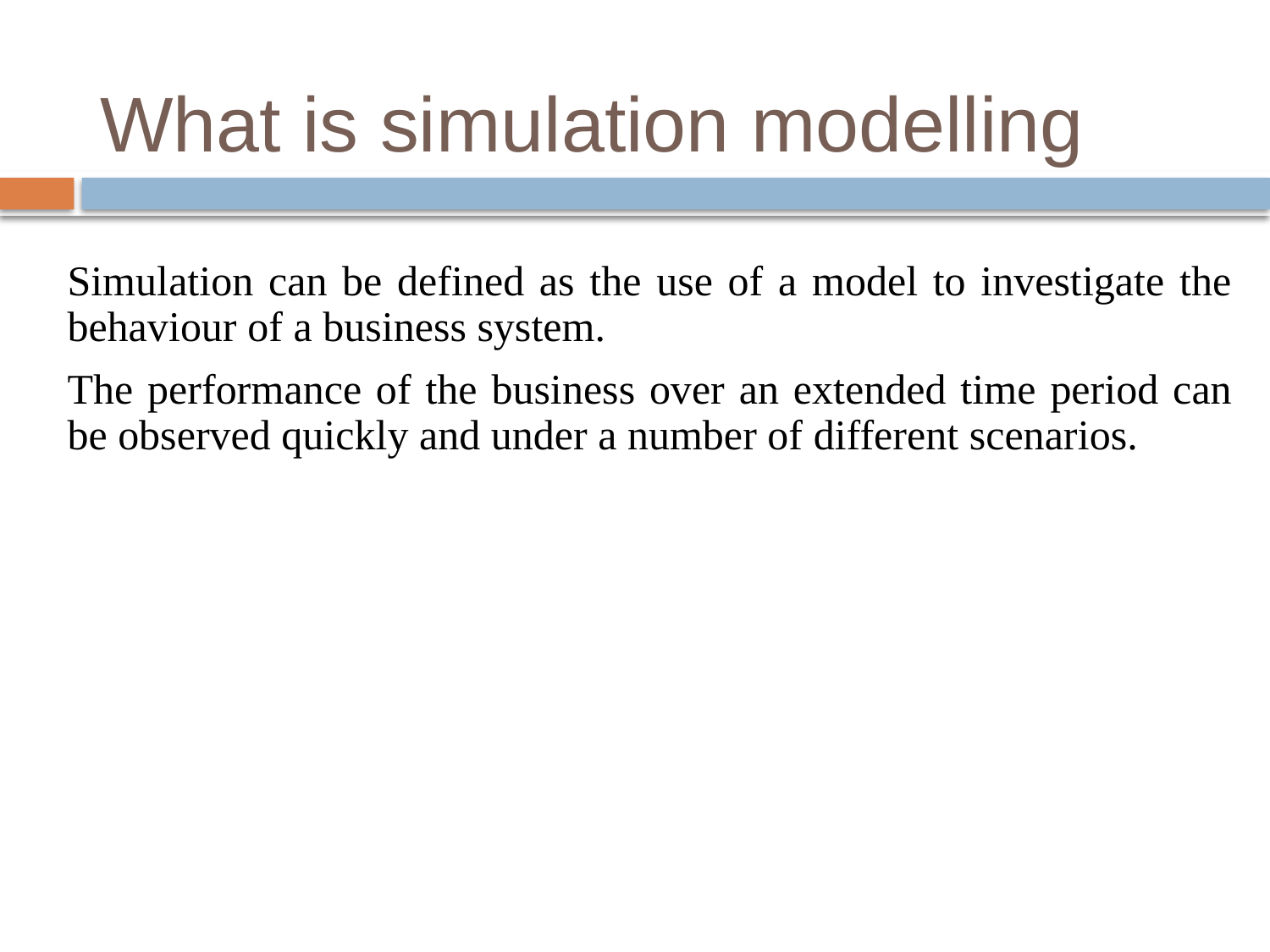

# What is simulation modelling
Simulation can be defined as the use of a model to investigate the behaviour of a business system.
The performance of the business over an extended time period can be observed quickly and under a number of different scenarios.